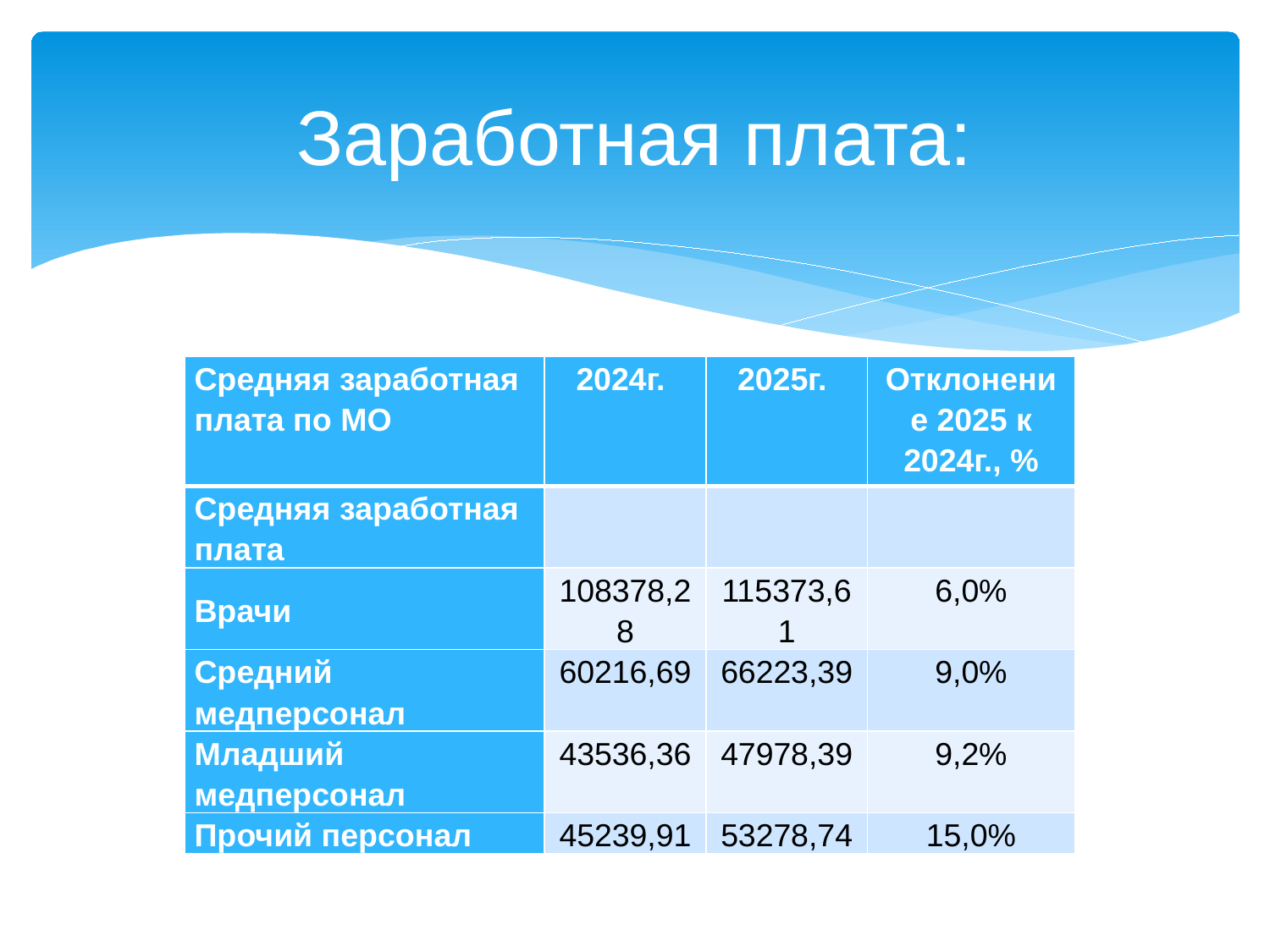

# Заработная плата:
| Средняя заработная плата по МО | 2024г. | 2025г. | Отклонение 2025 к 2024г., % |
| --- | --- | --- | --- |
| Средняя заработная плата |  |  |  |
| Врачи | 108378,28 | 115373,61 | 6,0% |
| Средний медперсонал | 60216,69 | 66223,39 | 9,0% |
| Младший медперсонал | 43536,36 | 47978,39 | 9,2% |
| Прочий персонал | 45239,91 | 53278,74 | 15,0% |